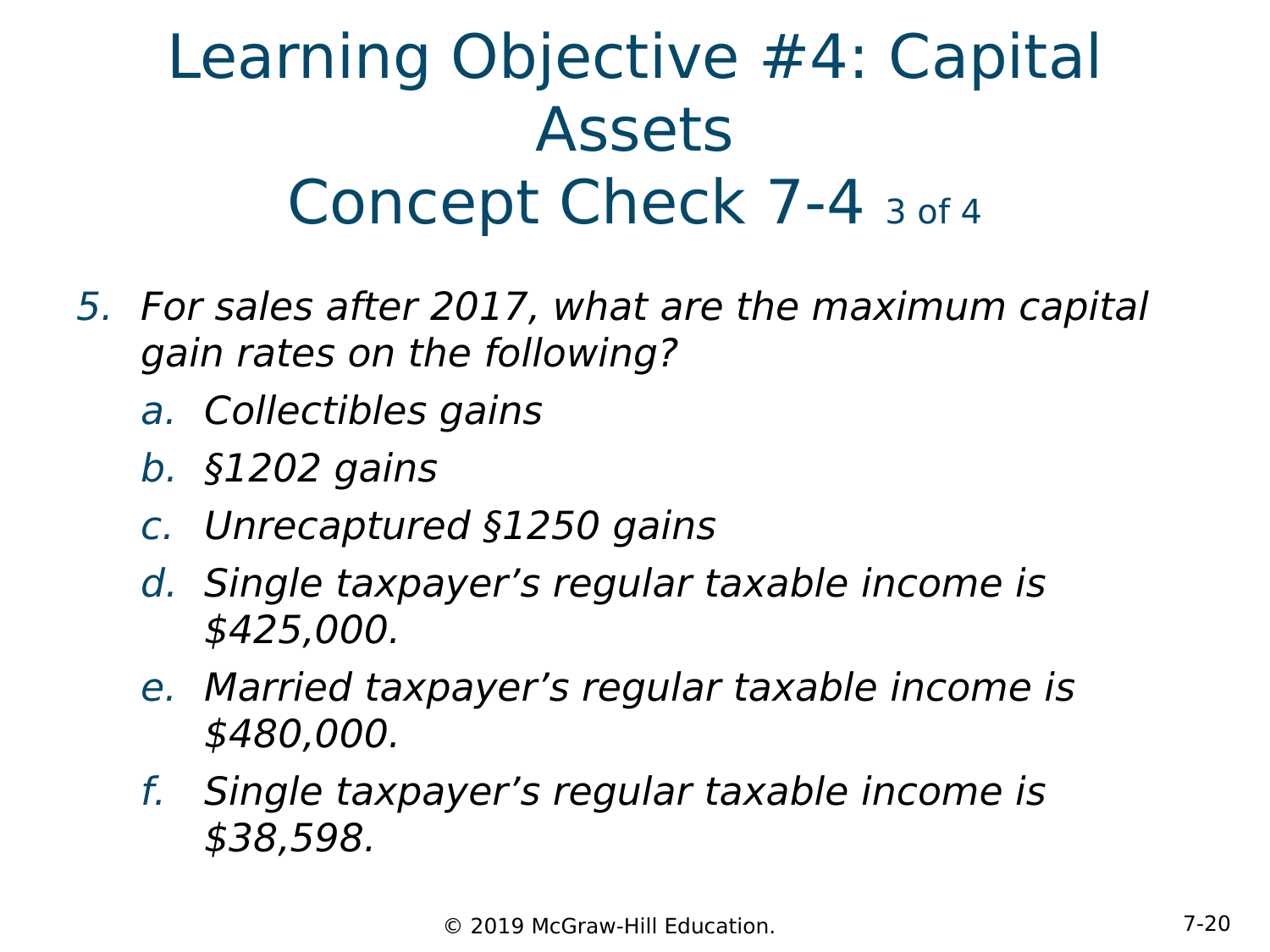

# Learning Objective #4: Capital Assets Concept Check 7-4 3 of 4
For sales after 2017, what are the maximum capital gain rates on the following?
Collectibles gains
§1202 gains
Unrecaptured §1250 gains
Single taxpayer’s regular taxable income is $425,000.
Married taxpayer’s regular taxable income is $480,000.
Single taxpayer’s regular taxable income is $38,598.